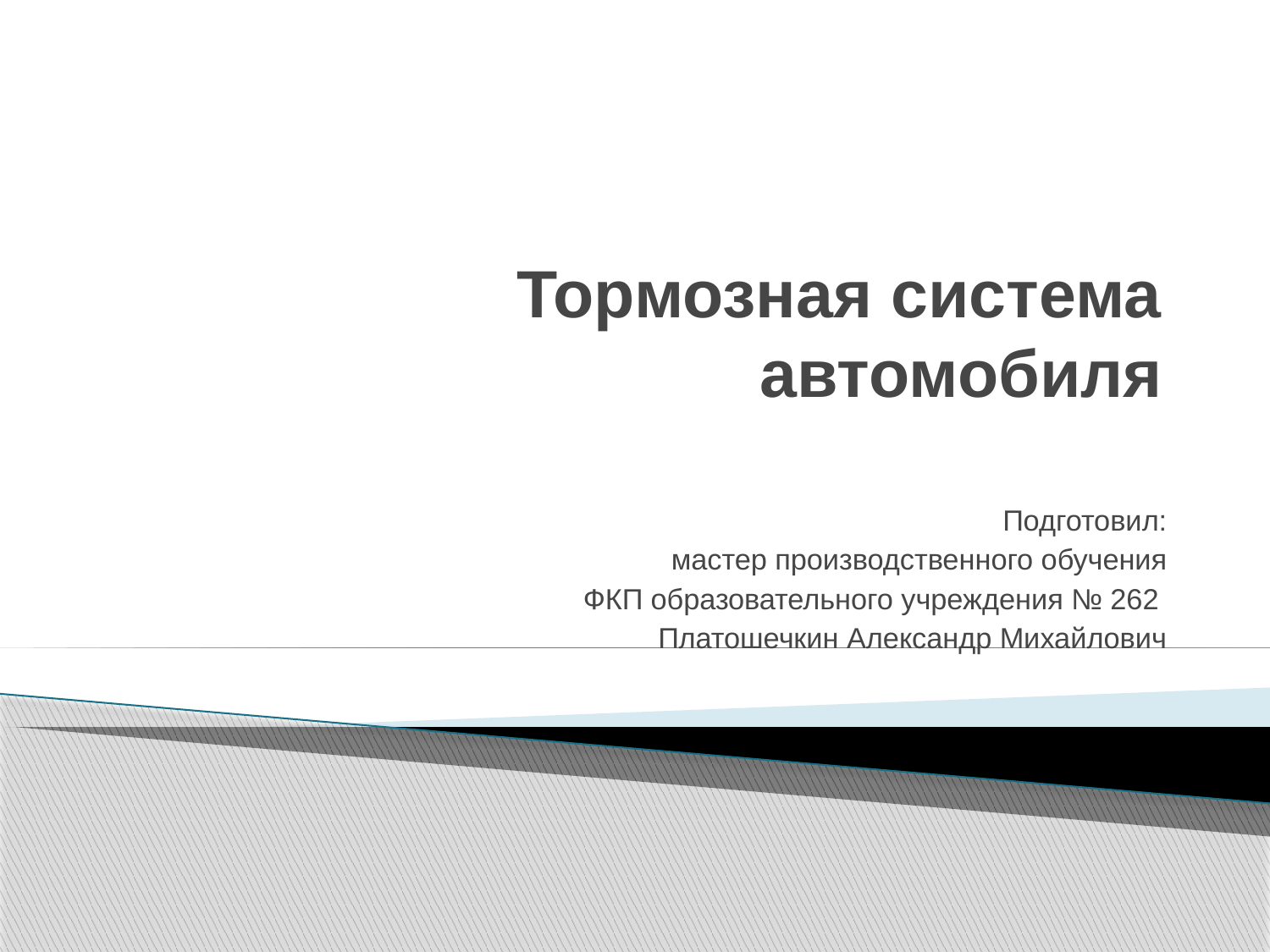

# Тормозная система автомобиля
Подготовил:
мастер производственного обучения
ФКП образовательного учреждения № 262
Платошечкин Александр Михайлович